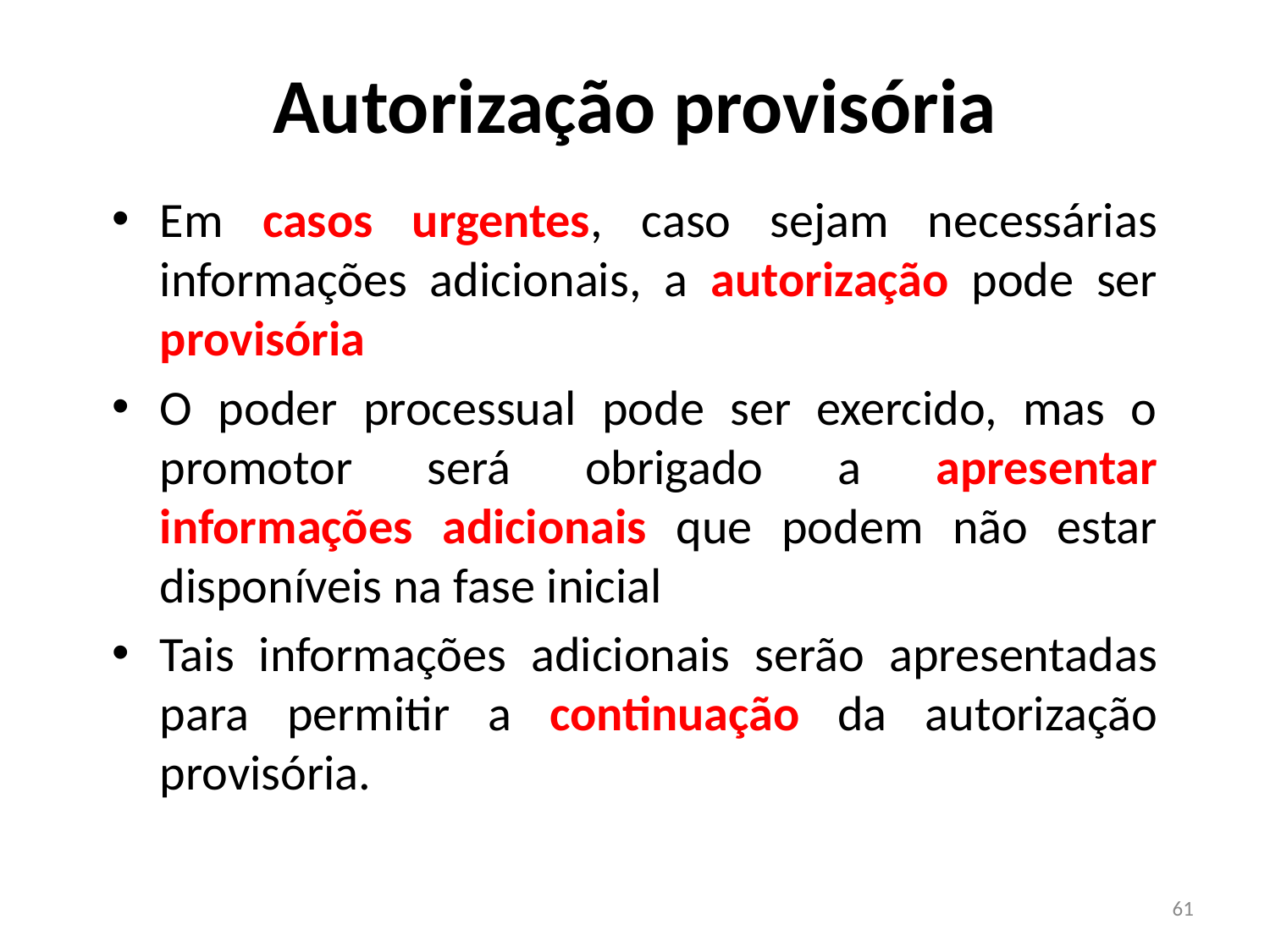

# Autorização provisória
Em casos urgentes, caso sejam necessárias informações adicionais, a autorização pode ser provisória
O poder processual pode ser exercido, mas o promotor será obrigado a apresentar informações adicionais que podem não estar disponíveis na fase inicial
Tais informações adicionais serão apresentadas para permitir a continuação da autorização provisória.
61